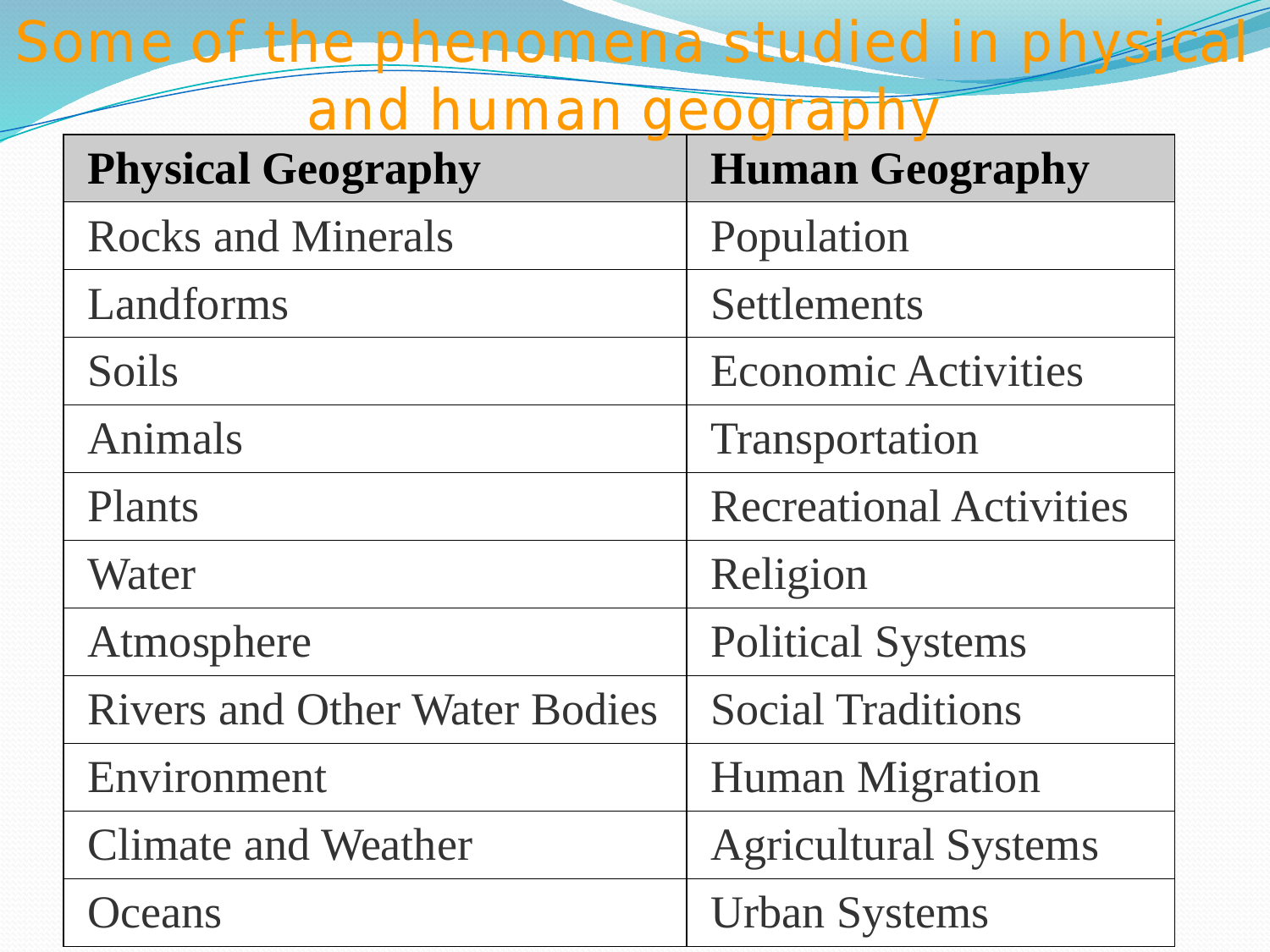

Some of the phenomena studied in physical and human geography
| Physical Geography | Human Geography |
| --- | --- |
| Rocks and Minerals | Population |
| Landforms | Settlements |
| Soils | Economic Activities |
| Animals | Transportation |
| Plants | Recreational Activities |
| Water | Religion |
| Atmosphere | Political Systems |
| Rivers and Other Water Bodies | Social Traditions |
| Environment | Human Migration |
| Climate and Weather | Agricultural Systems |
| Oceans | Urban Systems |